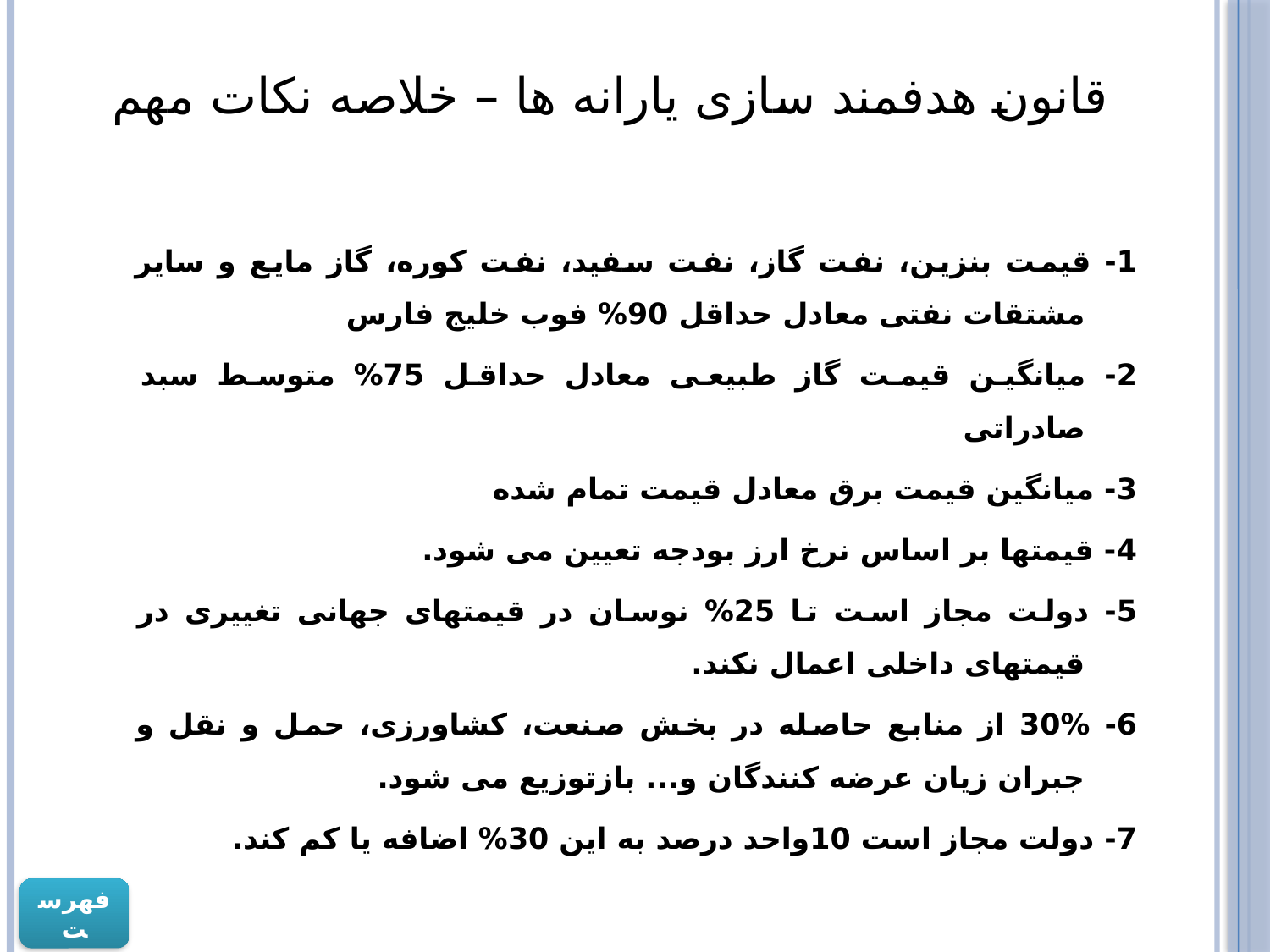

# قانون هدفمند سازی یارانه ها – خلاصه نکات مهم
1- قیمت بنزین، نفت گاز، نفت سفید، نفت کوره، گاز مایع و سایر مشتقات نفتی معادل حداقل 90% فوب خلیج فارس
2- میانگین قیمت گاز طبیعی معادل حداقل 75% متوسط سبد صادراتی
3- میانگین قیمت برق معادل قیمت تمام شده
4- قیمتها بر اساس نرخ ارز بودجه تعیین می شود.
5- دولت مجاز است تا 25% نوسان در قیمتهای جهانی تغییری در قیمتهای داخلی اعمال نکند.
6- 30% از منابع حاصله در بخش صنعت، کشاورزی، حمل و نقل و جبران زیان عرضه کنندگان و... بازتوزیع می شود.
7- دولت مجاز است 10واحد درصد به این 30% اضافه یا کم کند.
فهرست